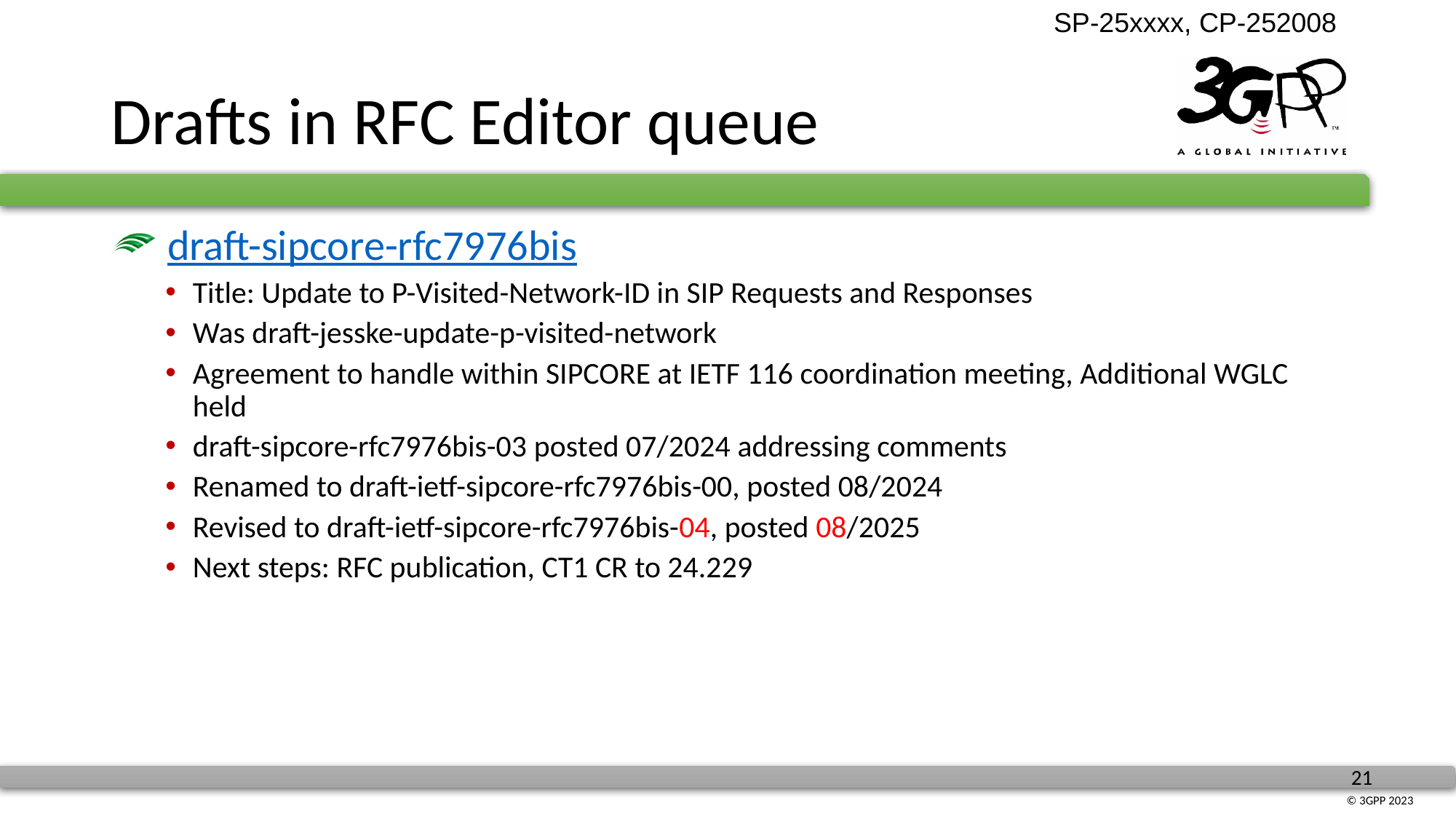

# Drafts in RFC Editor queue
 draft-sipcore-rfc7976bis
Title: Update to P-Visited-Network-ID in SIP Requests and Responses
Was draft-jesske-update-p-visited-network
Agreement to handle within SIPCORE at IETF 116 coordination meeting, Additional WGLC held
draft-sipcore-rfc7976bis-03 posted 07/2024 addressing comments
Renamed to draft-ietf-sipcore-rfc7976bis-00, posted 08/2024
Revised to draft-ietf-sipcore-rfc7976bis-04, posted 08/2025
Next steps: RFC publication, CT1 CR to 24.229